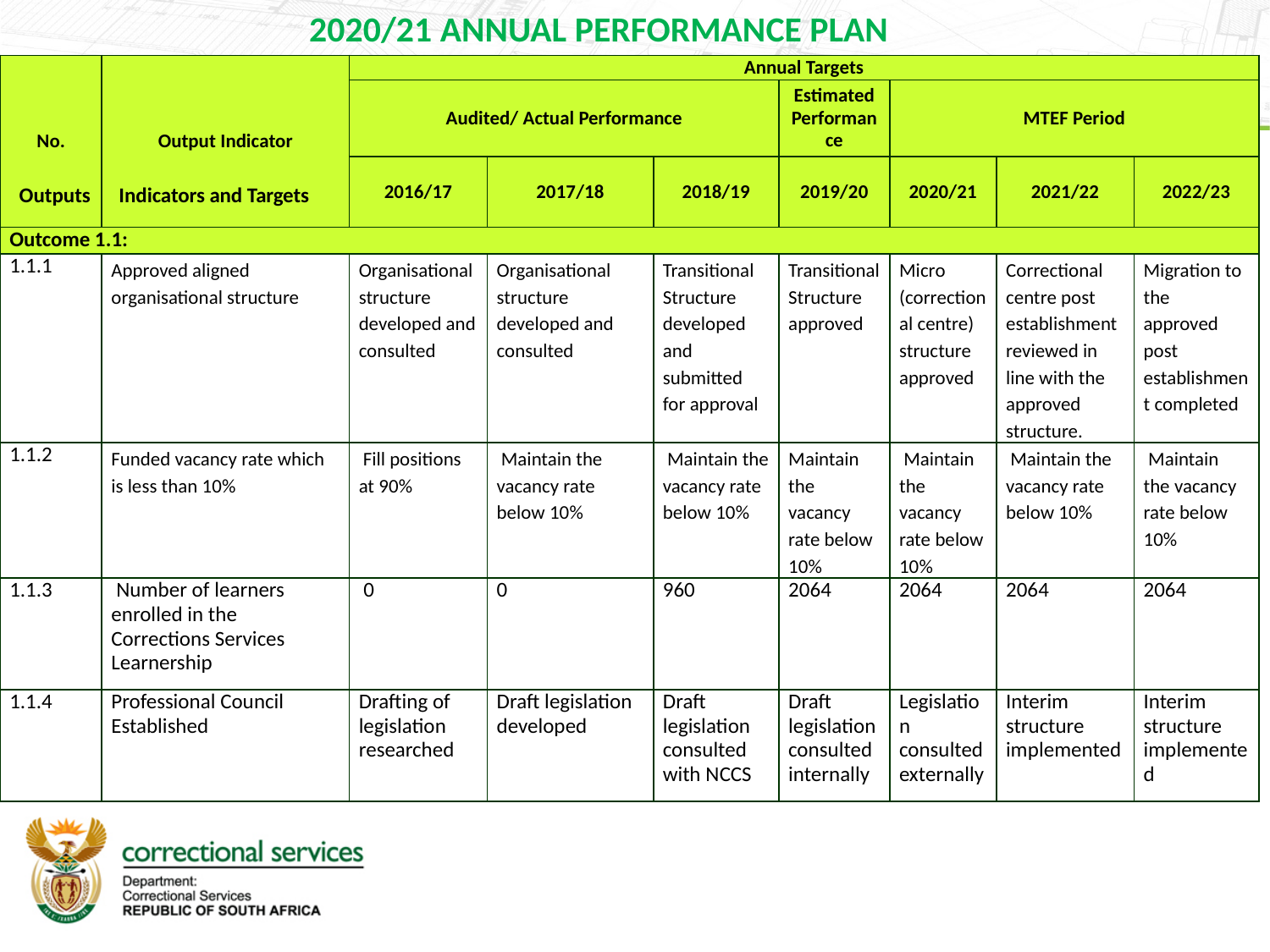

2020/21 ANNUAL PERFORMANCE PLAN
| No. | Output Indicator | Annual Targets |  |  |  |  |  |  |
| --- | --- | --- | --- | --- | --- | --- | --- | --- |
|  |  | Audited/ Actual Performance |  |  | Estimated Performance | MTEF Period |  |  |
|  |  | 2016/17 | 2017/18 | 2018/19 | 2019/20 | 2020/21 | 2021/22 | 2022/23 |
| Outcome 1.1: |  |  |  |  |  |  |  |  |
| 1.1.1 | Approved aligned organisational structure | Organisational structure developed and consulted | Organisational structure developed and consulted | Transitional Structure developed and submitted for approval | Transitional Structure approved | Micro (correctional centre) structure approved | Correctional centre post establishment reviewed in line with the approved structure. | Migration to the approved post establishment completed |
| 1.1.2 | Funded vacancy rate which is less than 10% | Fill positions at 90% | Maintain the vacancy rate below 10% | Maintain the vacancy rate below 10% | Maintain the vacancy rate below 10% | Maintain the vacancy rate below 10% | Maintain the vacancy rate below 10% | Maintain the vacancy rate below 10% |
| 1.1.3 | Number of learners enrolled in the Corrections Services Learnership | 0 | 0 | 960 | 2064 | 2064 | 2064 | 2064 |
| 1.1.4 | Professional Council Established | Drafting of legislation researched | Draft legislation developed | Draft legislation consulted with NCCS | Draft legislation consulted internally | Legislation consulted externally | Interim structure implemented | Interim structure implemented |
Outputs      Indicators and Targets